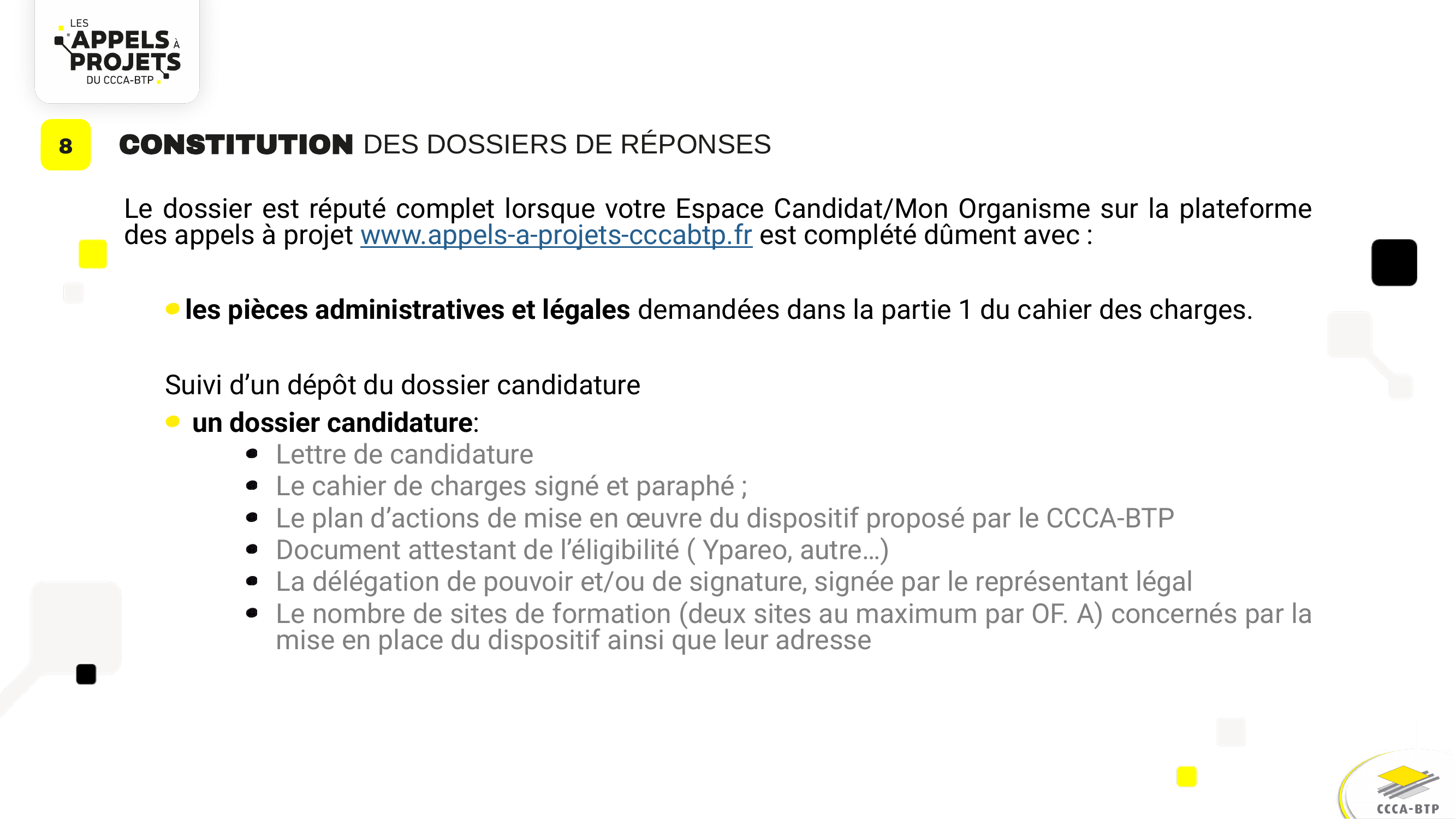

8
CONSTITUTION DES DOSSIERS DE RÉPONSES
Le dossier est réputé complet lorsque votre Espace Candidat/Mon Organisme sur la plateforme des appels à projet www.appels-a-projets-cccabtp.fr est complété dûment avec :

les pièces administratives et légales demandées dans la partie 1 du cahier des charges.

Suivi d’un dépôt du dossier candidature
 un dossier candidature:
Lettre de candidature
Le cahier de charges signé et paraphé ;
Le plan d’actions de mise en œuvre du dispositif proposé par le CCCA-BTP
Document attestant de l’éligibilité ( Ypareo, autre…)
La délégation de pouvoir et/ou de signature, signée par le représentant légal
Le nombre de sites de formation (deux sites au maximum par OF. A) concernés par la mise en place du dispositif ainsi que leur adresse